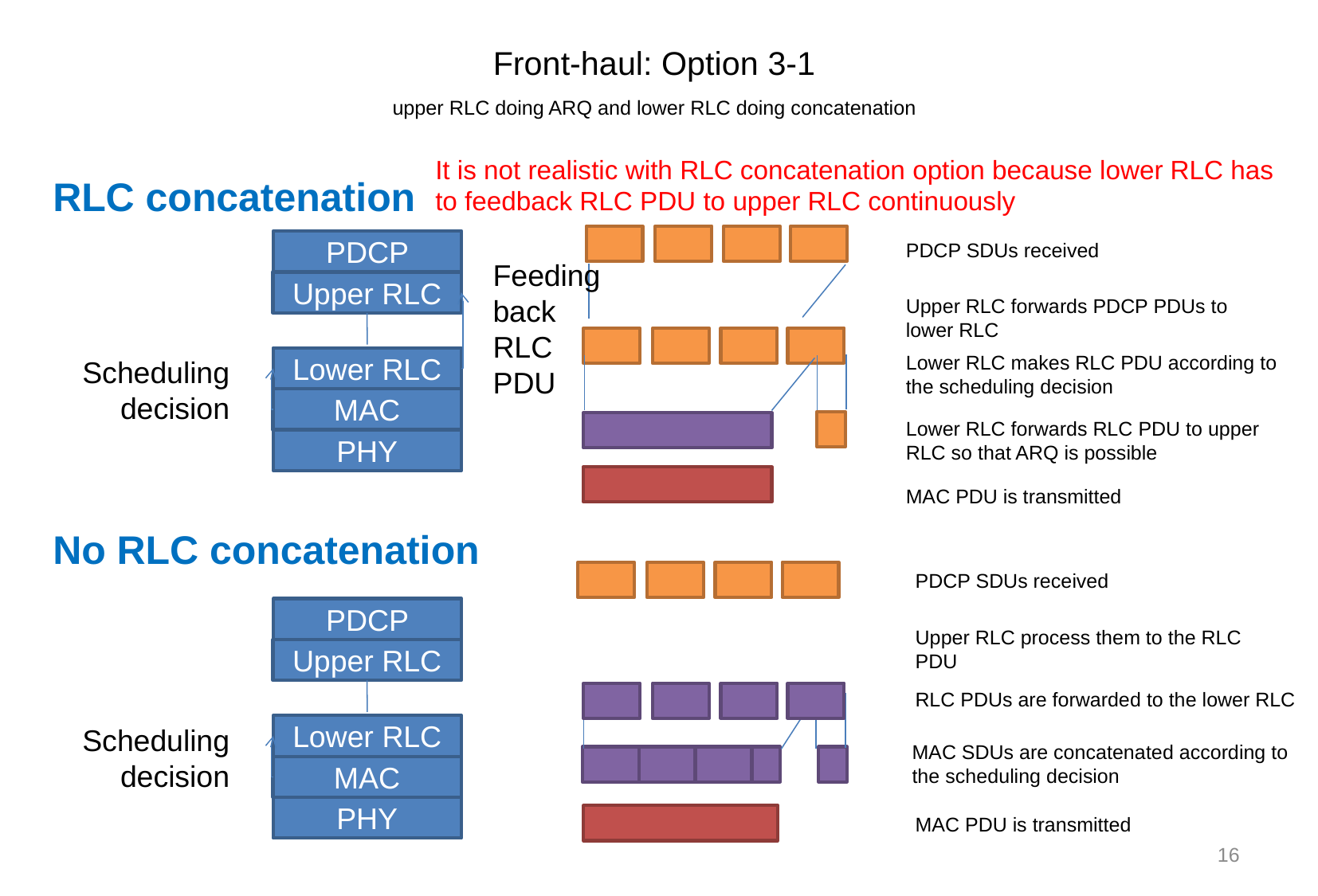

# Front-haul: Option 3-1 upper RLC doing ARQ and lower RLC doing concatenation
It is not realistic with RLC concatenation option because lower RLC has to feedback RLC PDU to upper RLC continuously
RLC concatenation

PDCP
PDCP SDUs received
Feeding back
RLC PDU
Upper RLC
Upper RLC forwards PDCP PDUs to lower RLC

Lower RLC makes RLC PDU according to the scheduling decision
Scheduling decision
Lower RLC
MAC
Lower RLC forwards RLC PDU to upper RLC so that ARQ is possible

PHY

MAC PDU is transmitted
No RLC concatenation

PDCP SDUs received
PDCP
Upper RLC process them to the RLC PDU
Upper RLC
RLC PDUs are forwarded to the lower RLC

Scheduling decision
Lower RLC
MAC SDUs are concatenated according to the scheduling decision

MAC
PHY

MAC PDU is transmitted
16